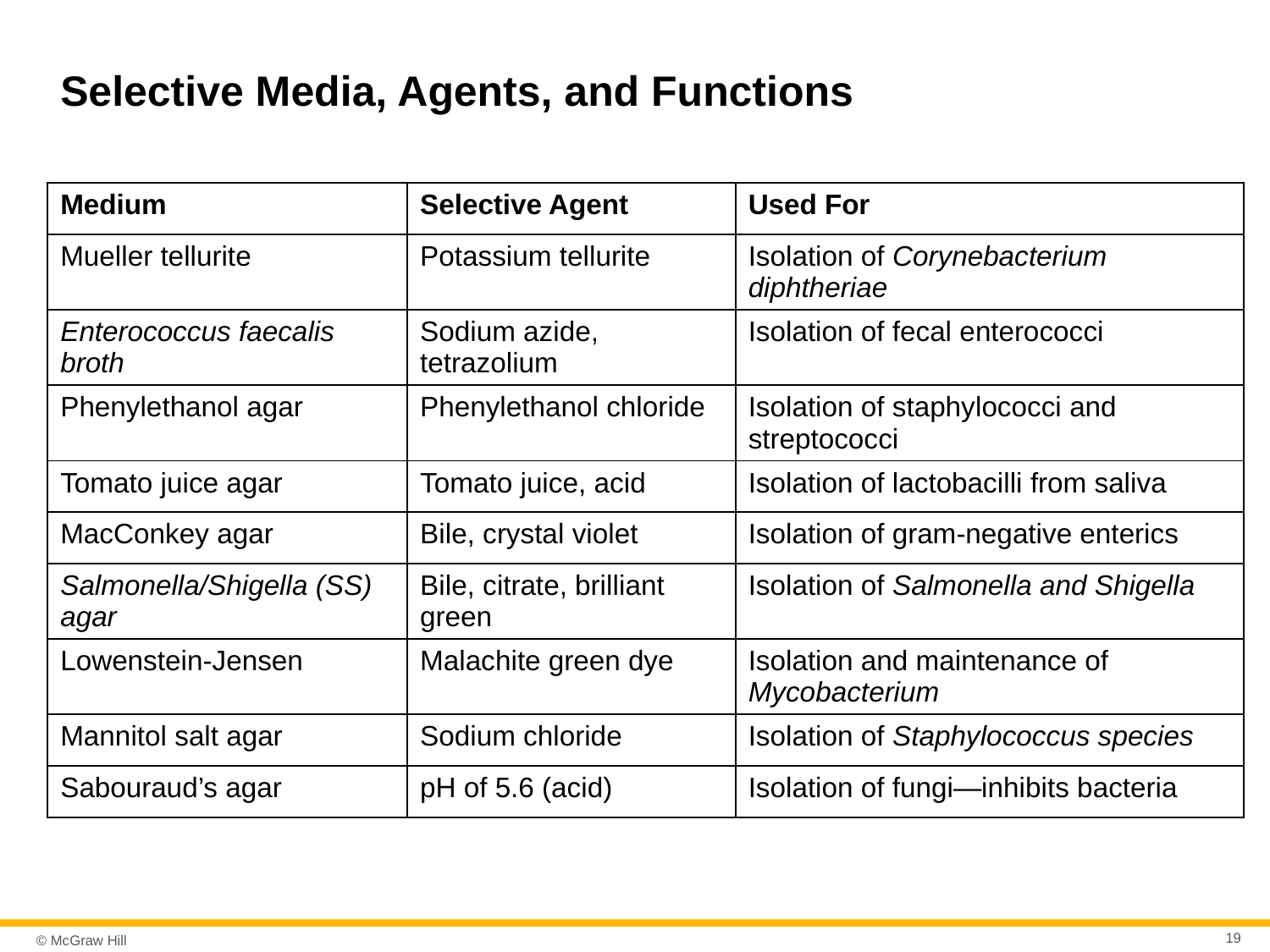

# Selective Media, Agents, and Functions
| Medium | Selective Agent | Used For |
| --- | --- | --- |
| Mueller tellurite | Potassium tellurite | Isolation of Corynebacterium diphtheriae |
| Enterococcus faecalis broth | Sodium azide, tetrazolium | Isolation of fecal enterococci |
| Phenylethanol agar | Phenylethanol chloride | Isolation of staphylococci and streptococci |
| Tomato juice agar | Tomato juice, acid | Isolation of lactobacilli from saliva |
| MacConkey agar | Bile, crystal violet | Isolation of gram-negative enterics |
| Salmonella/Shigella (SS) agar | Bile, citrate, brilliant green | Isolation of Salmonella and Shigella |
| Lowenstein-Jensen | Malachite green dye | Isolation and maintenance of Mycobacterium |
| Mannitol salt agar | Sodium chloride | Isolation of Staphylococcus species |
| Sabouraud’s agar | pH of 5.6 (acid) | Isolation of fungi—inhibits bacteria |